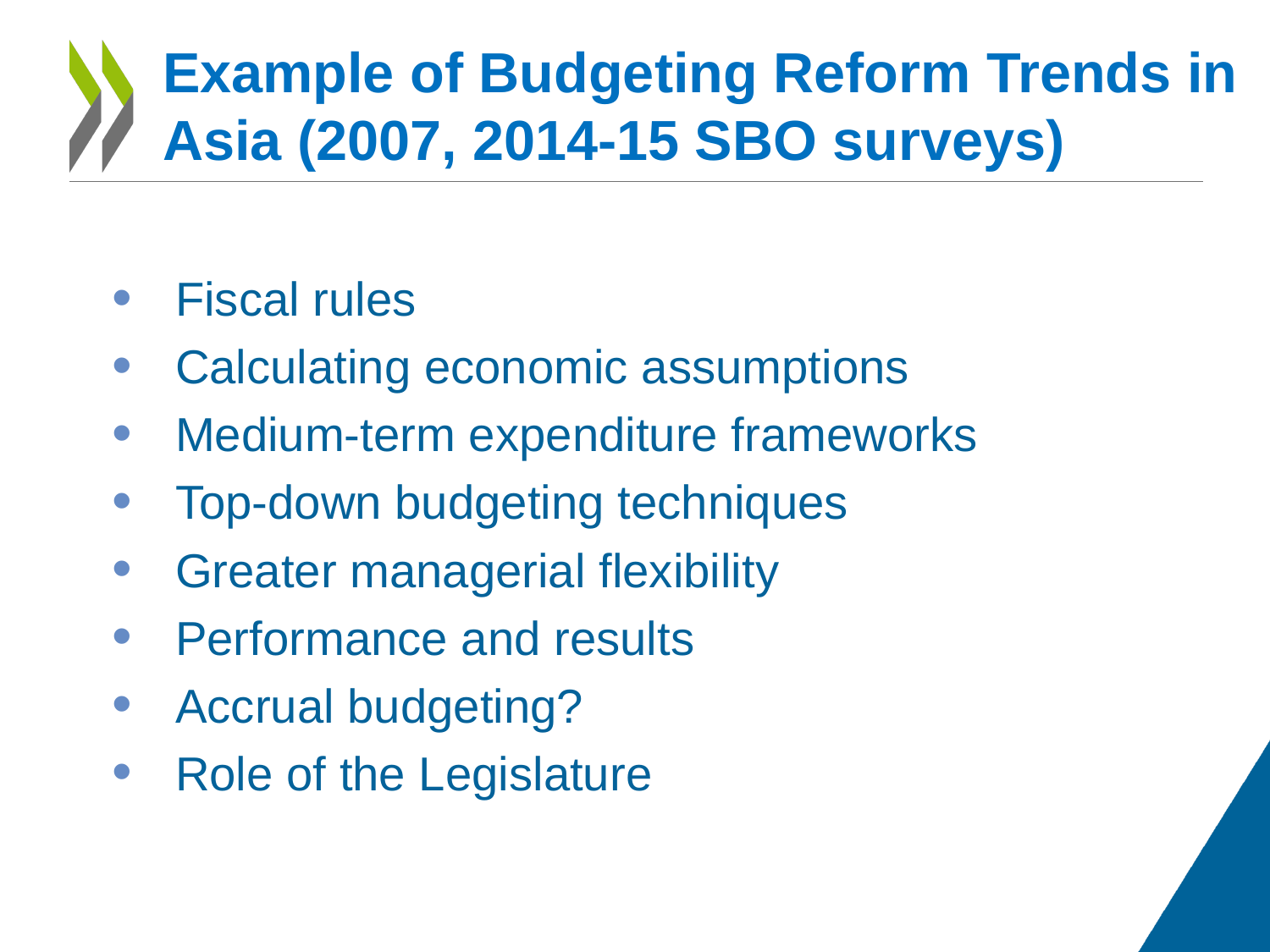

# Example of Budgeting Reform Trends in Asia (2007, 2014-15 SBO surveys)

Fiscal rules
Calculating economic assumptions
Medium-term expenditure frameworks
Top-down budgeting techniques
Greater managerial flexibility
Performance and results
Accrual budgeting?
Role of the Legislature